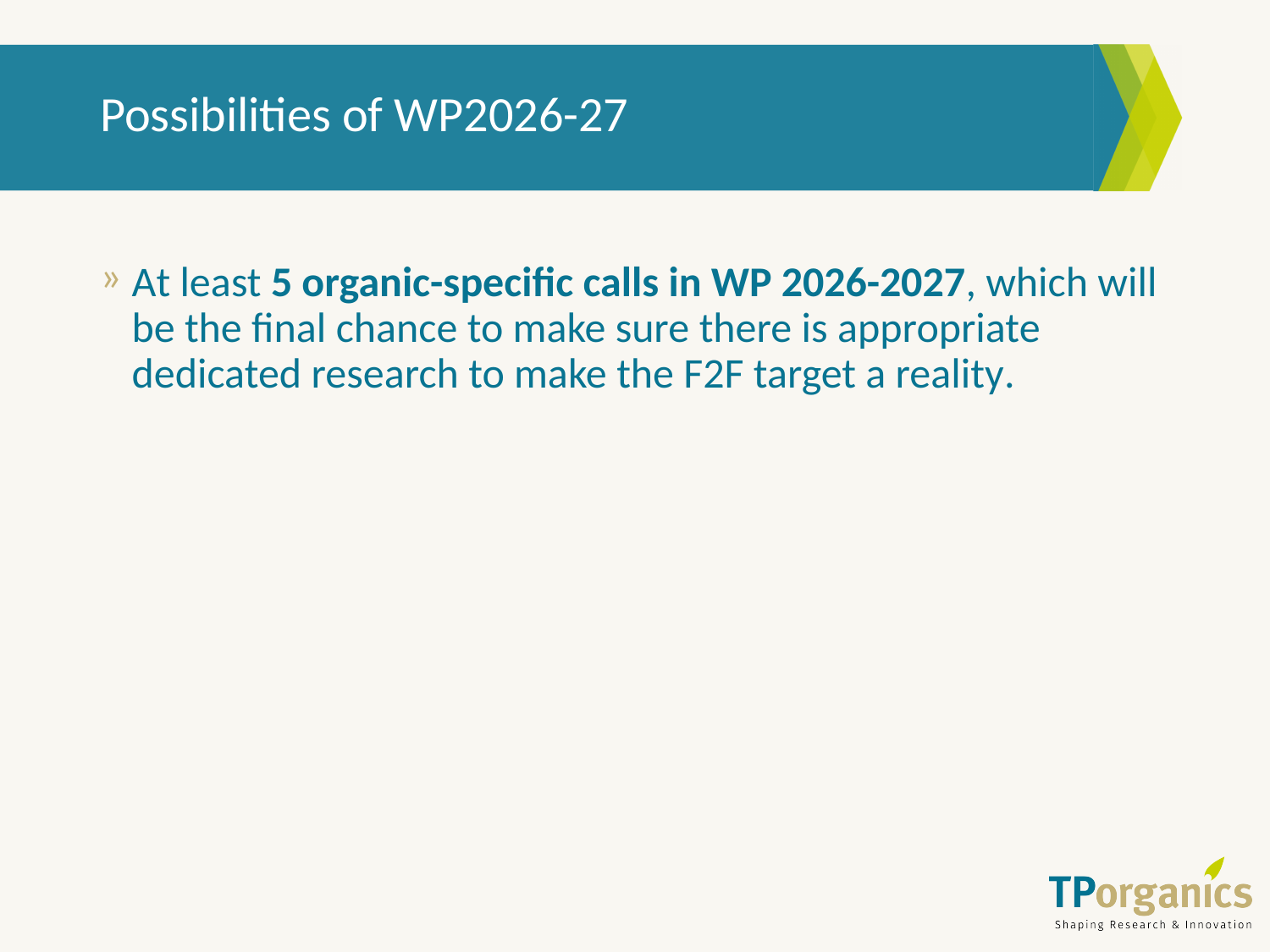

# Possibilities of WP2026-27
At least 5 organic-specific calls in WP 2026-2027, which will be the final chance to make sure there is appropriate dedicated research to make the F2F target a reality.